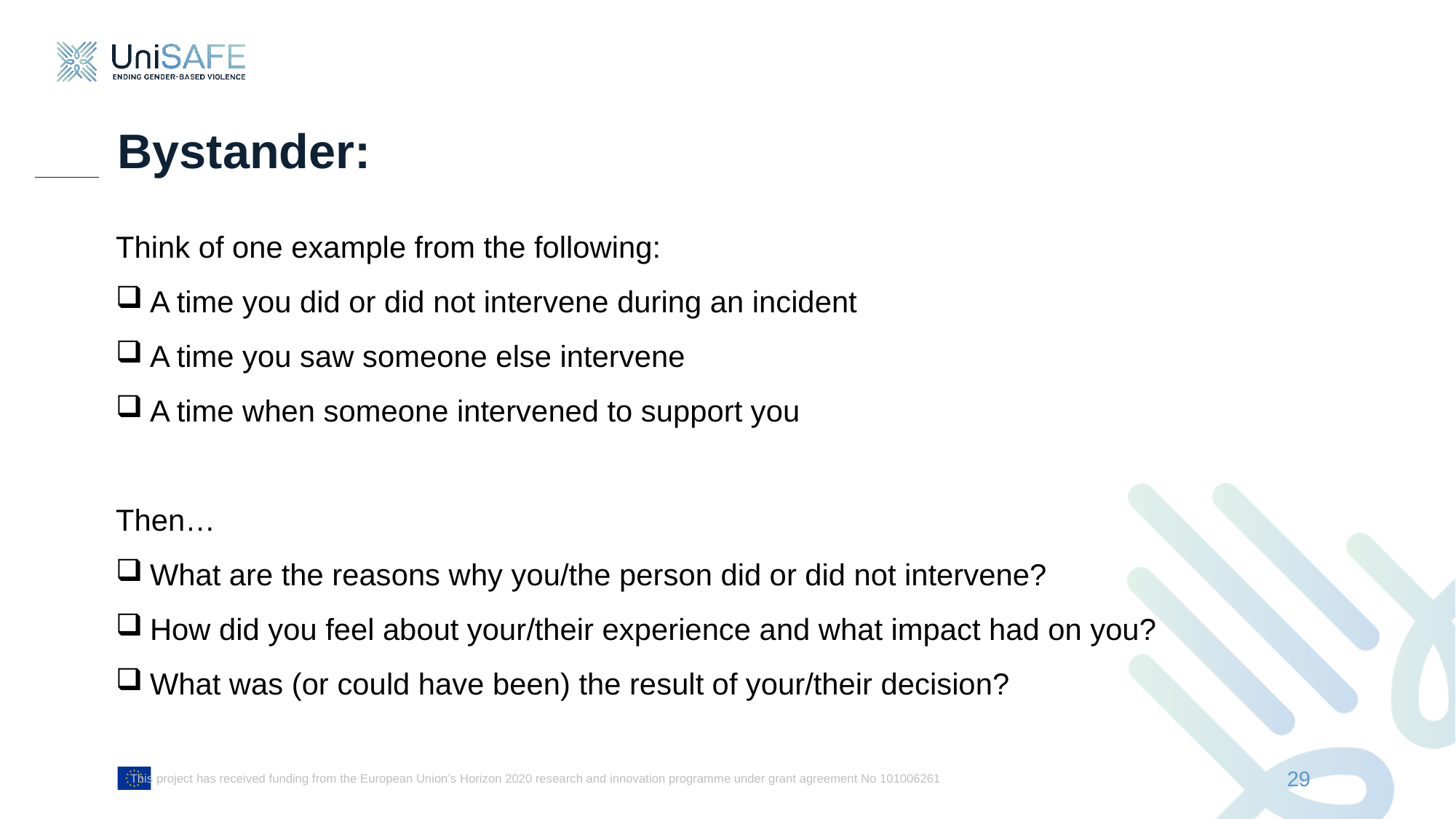

# Bystander:
Think of one example from the following:
A time you did or did not intervene during an incident
A time you saw someone else intervene
A time when someone intervened to support you

Then…
What are the reasons why you/the person did or did not intervene?
How did you feel about your/their experience and what impact had on you?
What was (or could have been) the result of your/their decision?

29